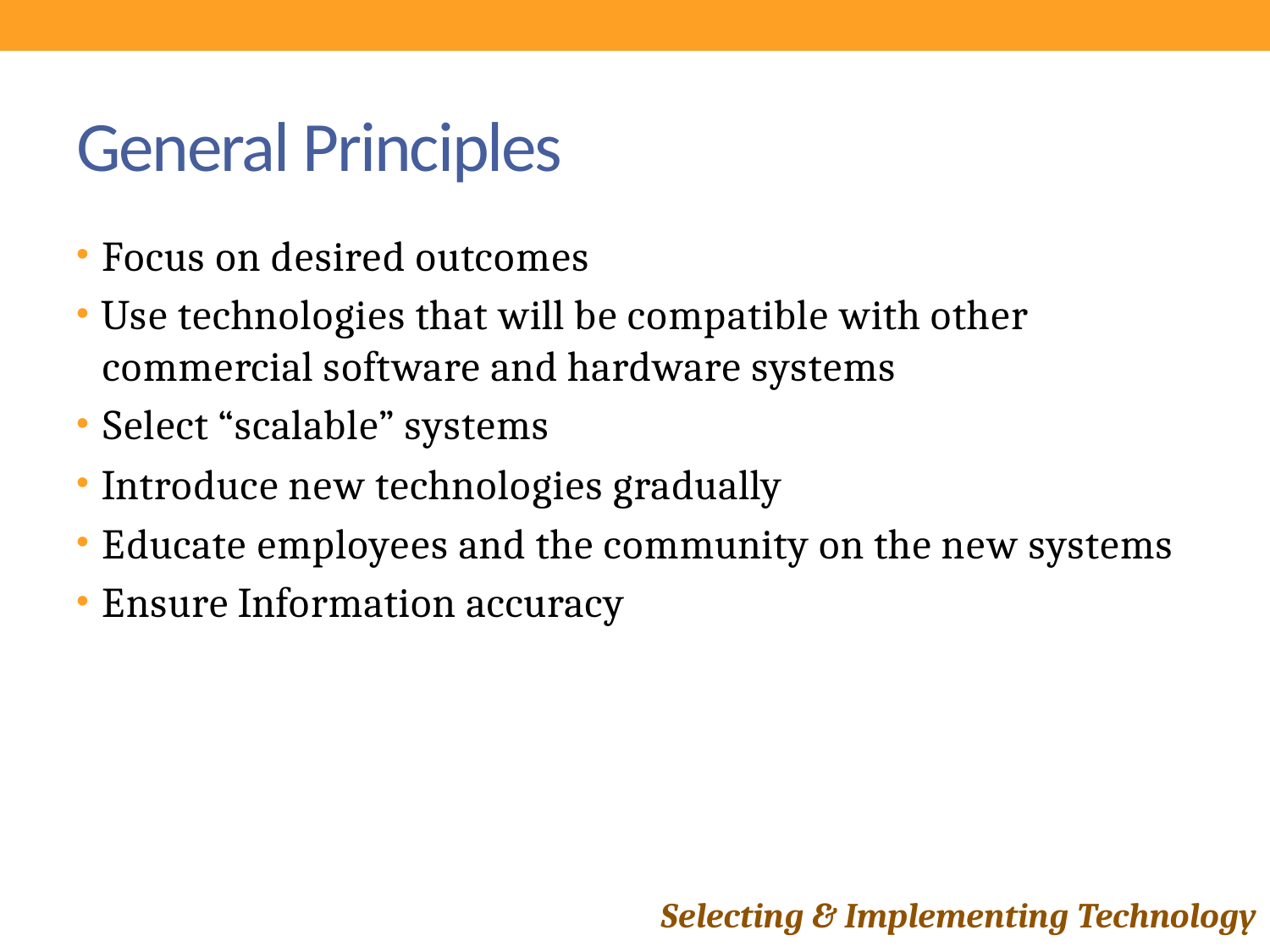

# General Principles
Focus on desired outcomes
Use technologies that will be compatible with other commercial software and hardware systems
Select “scalable” systems
Introduce new technologies gradually
Educate employees and the community on the new systems
Ensure Information accuracy
Selecting & Implementing Technology